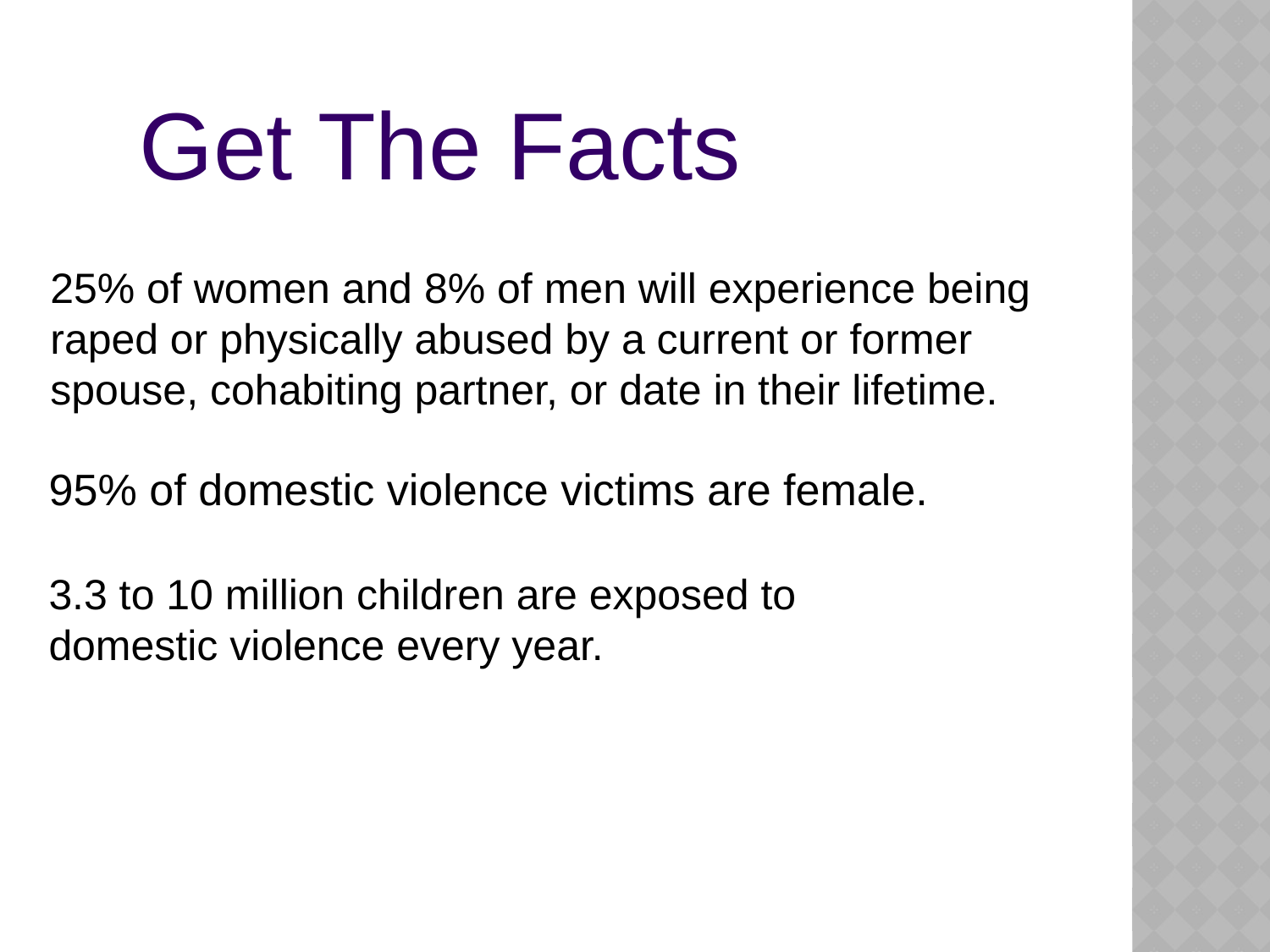

Get The Facts
25% of women and 8% of men will experience being
raped or physically abused by a current or former
spouse, cohabiting partner, or date in their lifetime.
95% of domestic violence victims are female.
3.3 to 10 million children are exposed to
domestic violence every year.